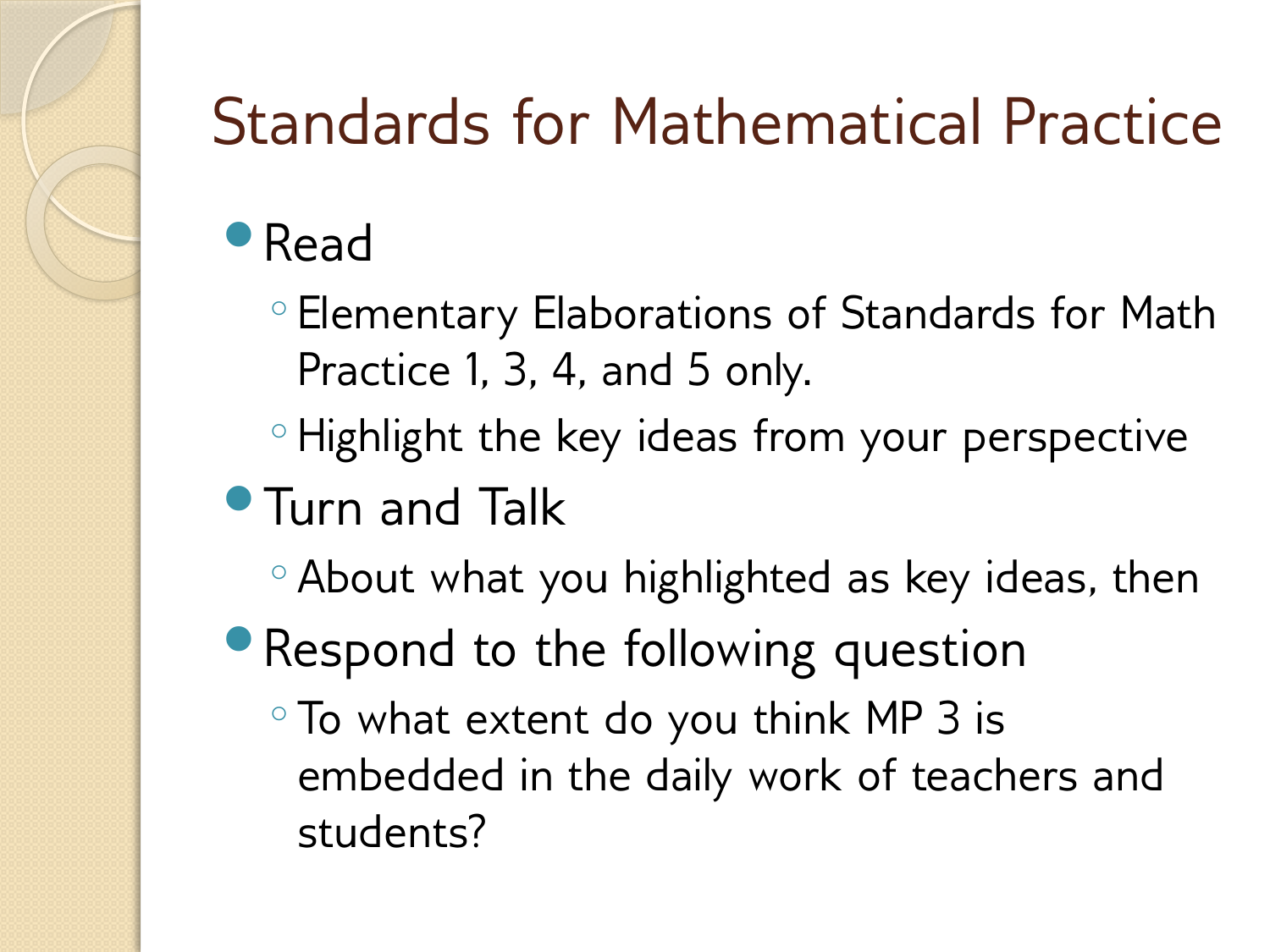

# Standards for Mathematical Practice
Read
Elementary Elaborations of Standards for Math Practice 1, 3, 4, and 5 only.
Highlight the key ideas from your perspective
Turn and Talk
About what you highlighted as key ideas, then
Respond to the following question
To what extent do you think MP 3 is embedded in the daily work of teachers and students?